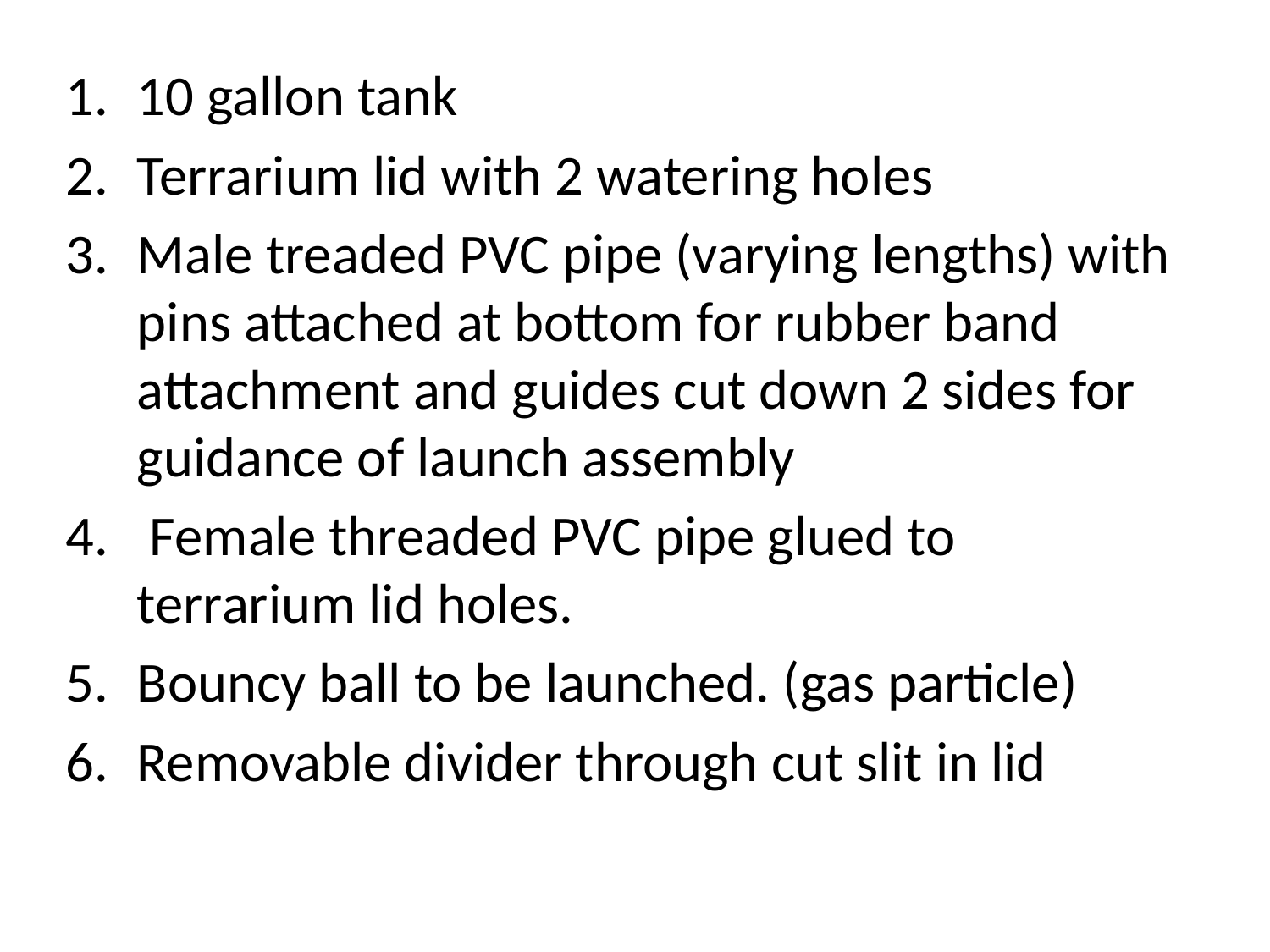

10 gallon tank
Terrarium lid with 2 watering holes
Male treaded PVC pipe (varying lengths) with pins attached at bottom for rubber band attachment and guides cut down 2 sides for guidance of launch assembly
 Female threaded PVC pipe glued to terrarium lid holes.
Bouncy ball to be launched. (gas particle)
Removable divider through cut slit in lid